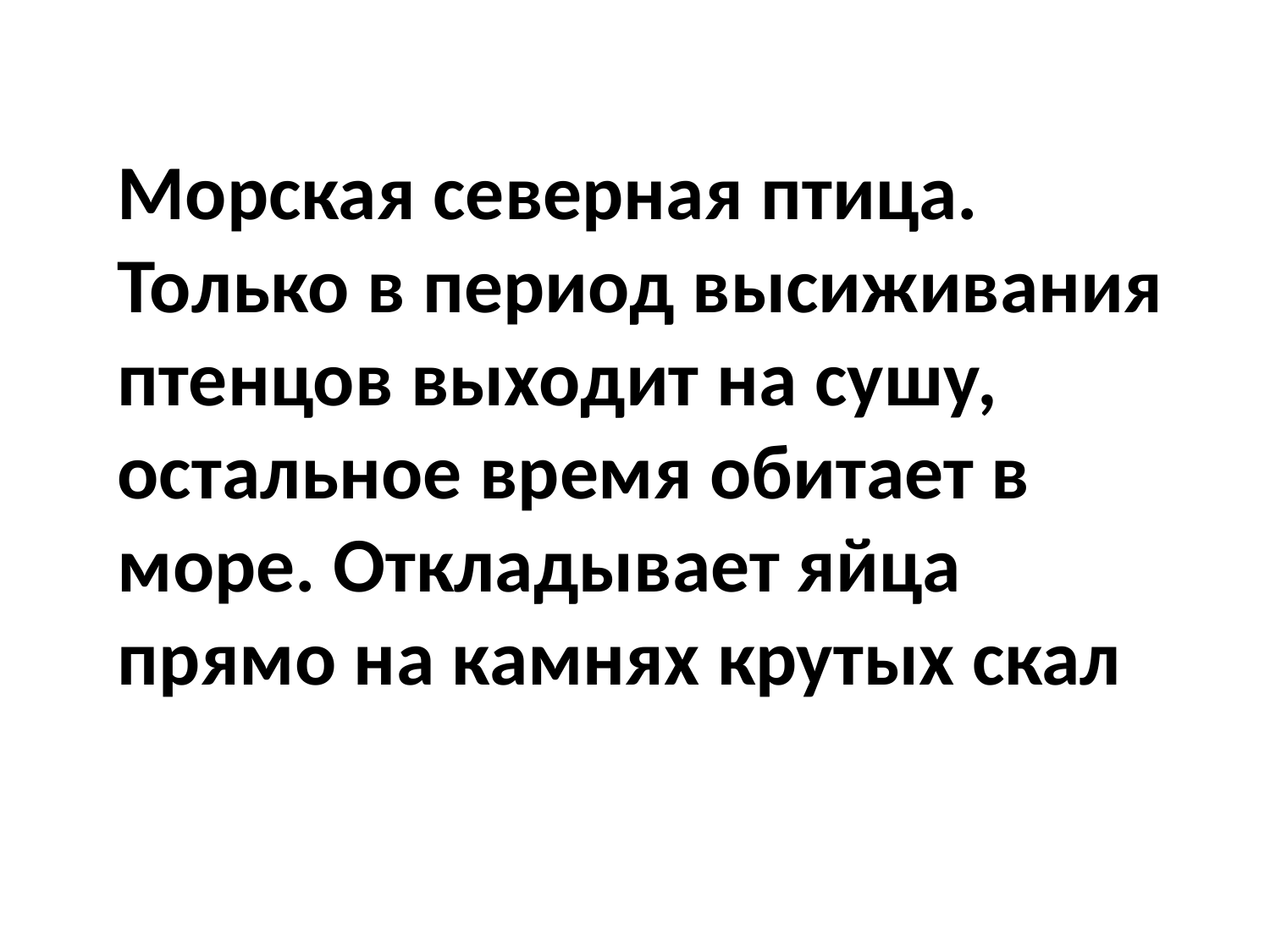

Морская северная птица. Только в период высиживания птенцов выходит на сушу, остальное время обитает в море. Откладывает яйца прямо на камнях крутых скал